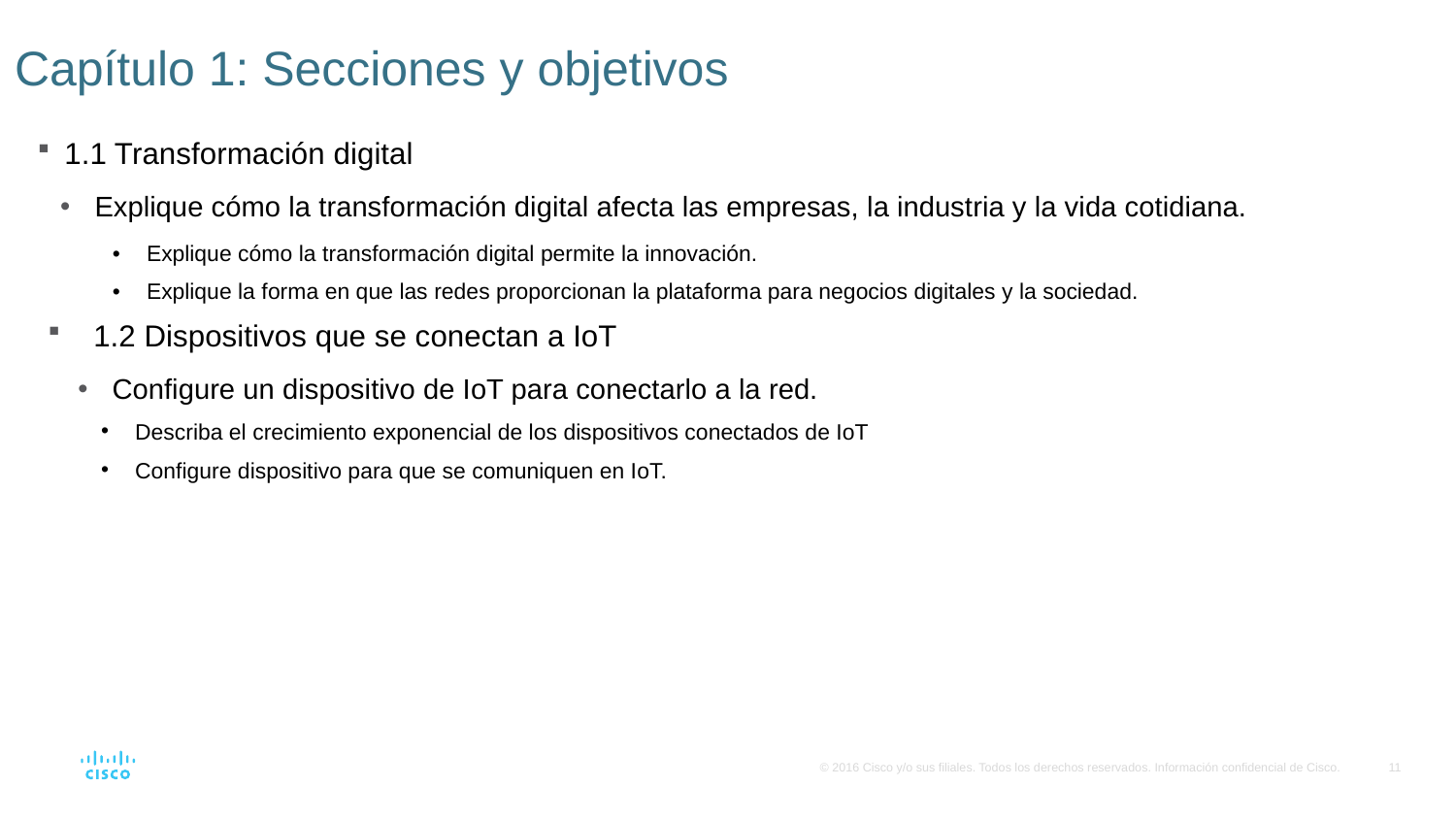

# Capítulo 1: Secciones y objetivos
1.1 Transformación digital
Explique cómo la transformación digital afecta las empresas, la industria y la vida cotidiana.
Explique cómo la transformación digital permite la innovación.
Explique la forma en que las redes proporcionan la plataforma para negocios digitales y la sociedad.
1.2 Dispositivos que se conectan a IoT
Configure un dispositivo de IoT para conectarlo a la red.
Describa el crecimiento exponencial de los dispositivos conectados de IoT
Configure dispositivo para que se comuniquen en IoT.